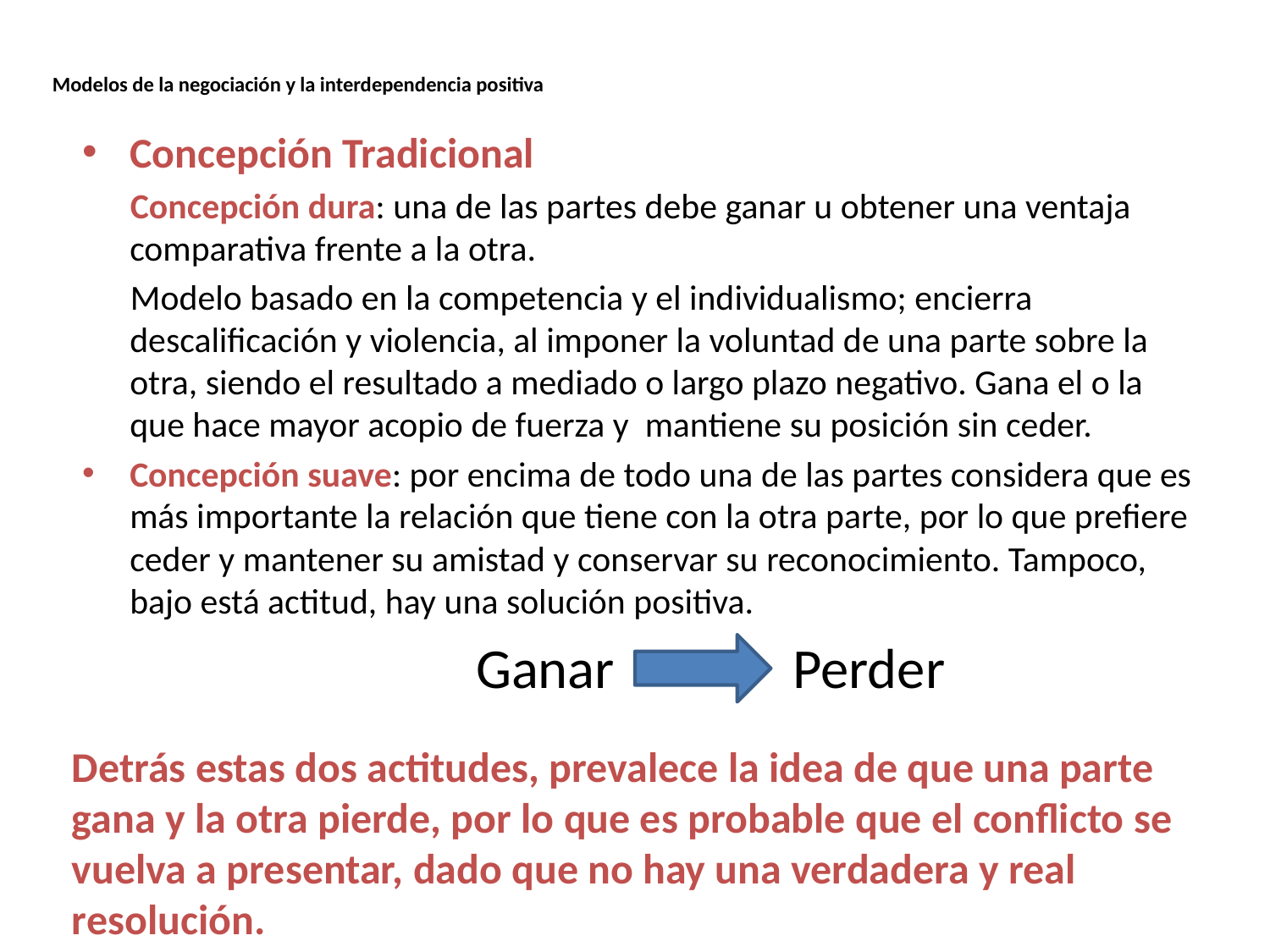

# Modelos de la negociación y la interdependencia positiva
Concepción Tradicional
      Concepción dura: una de las partes debe ganar u obtener una ventaja comparativa frente a la otra.
      Modelo basado en la competencia y el individualismo; encierra descalificación y violencia, al imponer la voluntad de una parte sobre la otra, siendo el resultado a mediado o largo plazo negativo. Gana el o la que hace mayor acopio de fuerza y  mantiene su posición sin ceder.
Concepción suave: por encima de todo una de las partes considera que es más importante la relación que tiene con la otra parte, por lo que prefiere ceder y mantener su amistad y conservar su reconocimiento. Tampoco, bajo está actitud, hay una solución positiva.
                               Ganar              Perder

Detrás estas dos actitudes, prevalece la idea de que una parte gana y la otra pierde, por lo que es probable que el conflicto se vuelva a presentar, dado que no hay una verdadera y real resolución.